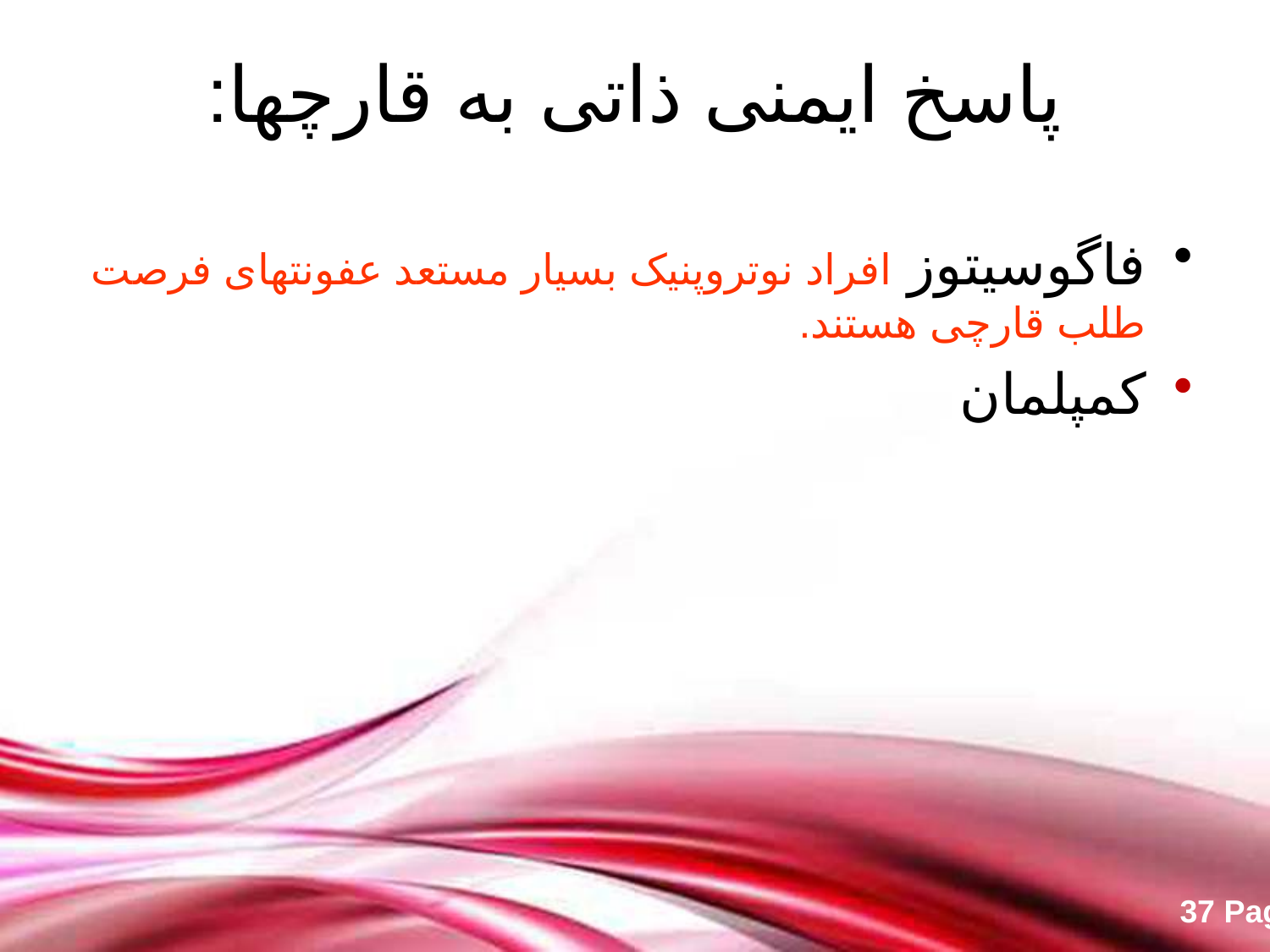

# پاسخ ایمنی ذاتی به قارچها:
فاگوسیتوز افراد نوتروپنیک بسیار مستعد عفونتهای فرصت طلب قارچی هستند.
کمپلمان